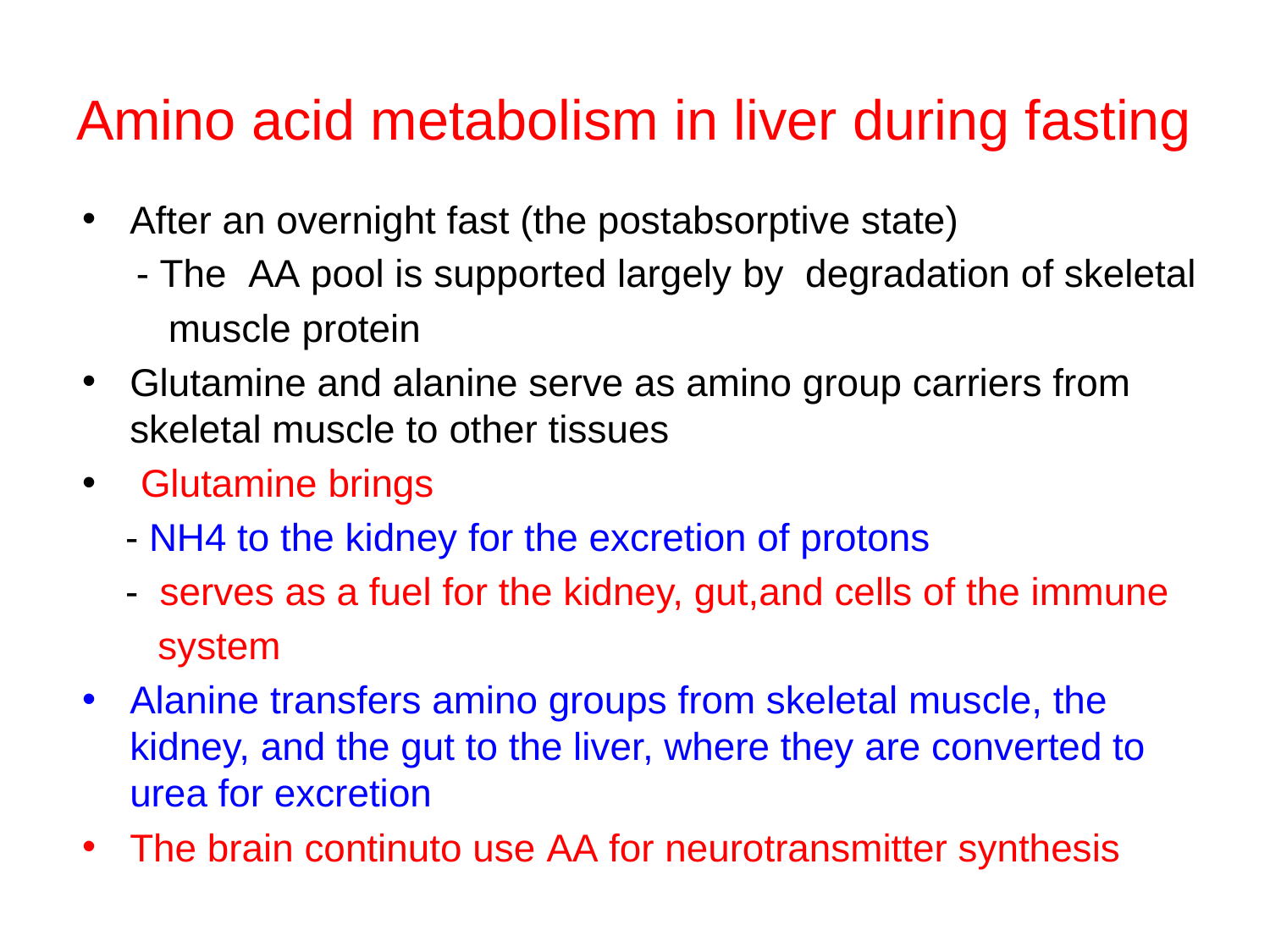

# Amino acid metabolism in liver during fasting
After an overnight fast (the postabsorptive state)
     - The  AA pool is supported largely by  degradation of skeletal
        muscle protein
Glutamine and alanine serve as amino group carriers from skeletal muscle to other tissues
 Glutamine brings
    - NH4 to the kidney for the excretion of protons
    -  serves as a fuel for the kidney, gut,and cells of the immune
       system
Alanine transfers amino groups from skeletal muscle, the kidney, and the gut to the liver, where they are converted to urea for excretion
The brain continuto use AA for neurotransmitter synthesis